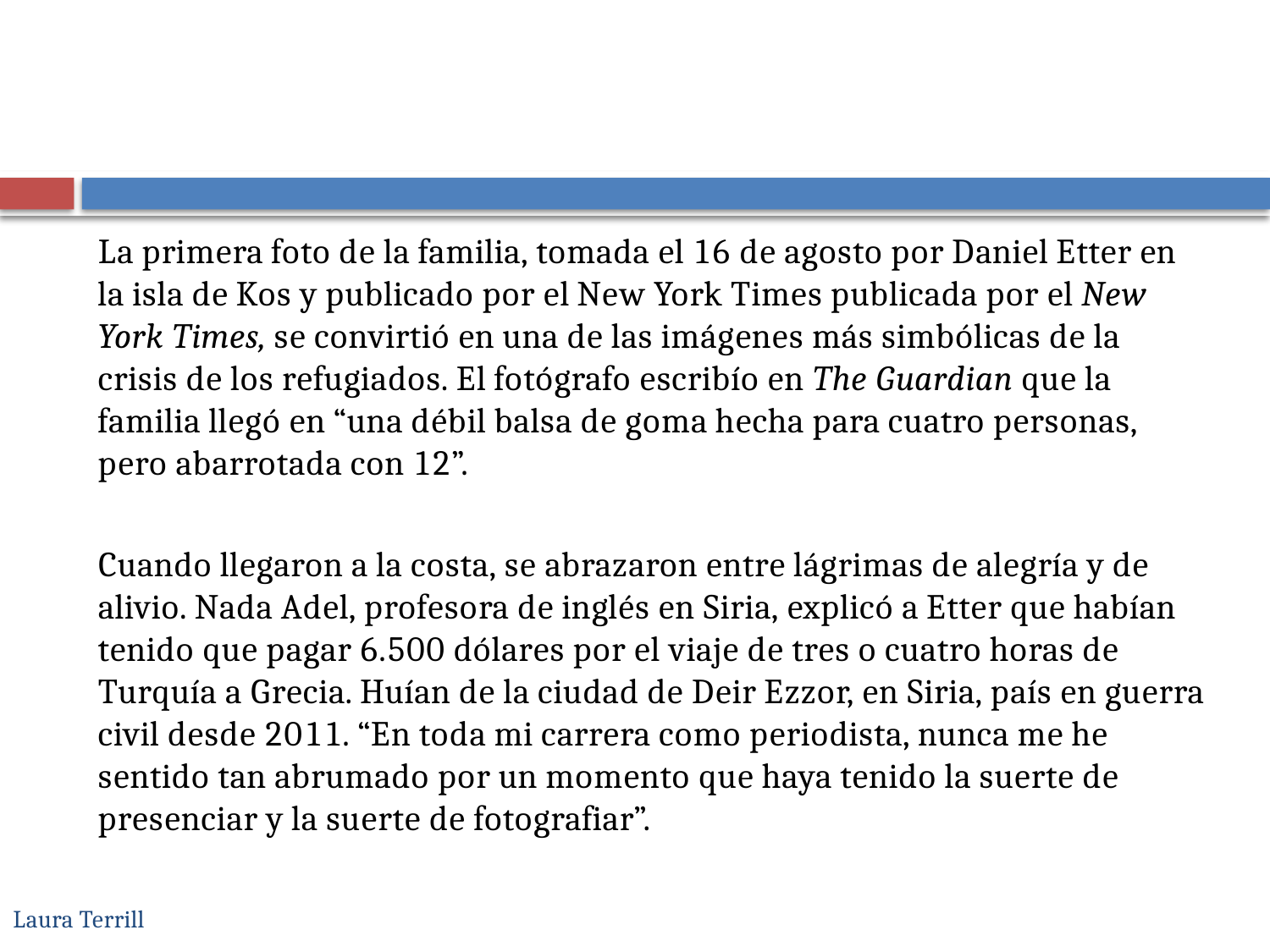

#
La primera foto de la familia, tomada el 16 de agosto por Daniel Etter en la isla de Kos y publicado por el New York Times publicada por el New York Times, se convirtió en una de las imágenes más simbólicas de la crisis de los refugiados. El fotógrafo escribío en The Guardian que la familia llegó en “una débil balsa de goma hecha para cuatro personas, pero abarrotada con 12”.

Cuando llegaron a la costa, se abrazaron entre lágrimas de alegría y de alivio. Nada Adel, profesora de inglés en Siria, explicó a Etter que habían tenido que pagar 6.500 dólares por el viaje de tres o cuatro horas de Turquía a Grecia. Huían de la ciudad de Deir Ezzor, en Siria, país en guerra civil desde 2011. “En toda mi carrera como periodista, nunca me he sentido tan abrumado por un momento que haya tenido la suerte de presenciar y la suerte de fotografiar”.

Laura Terrill